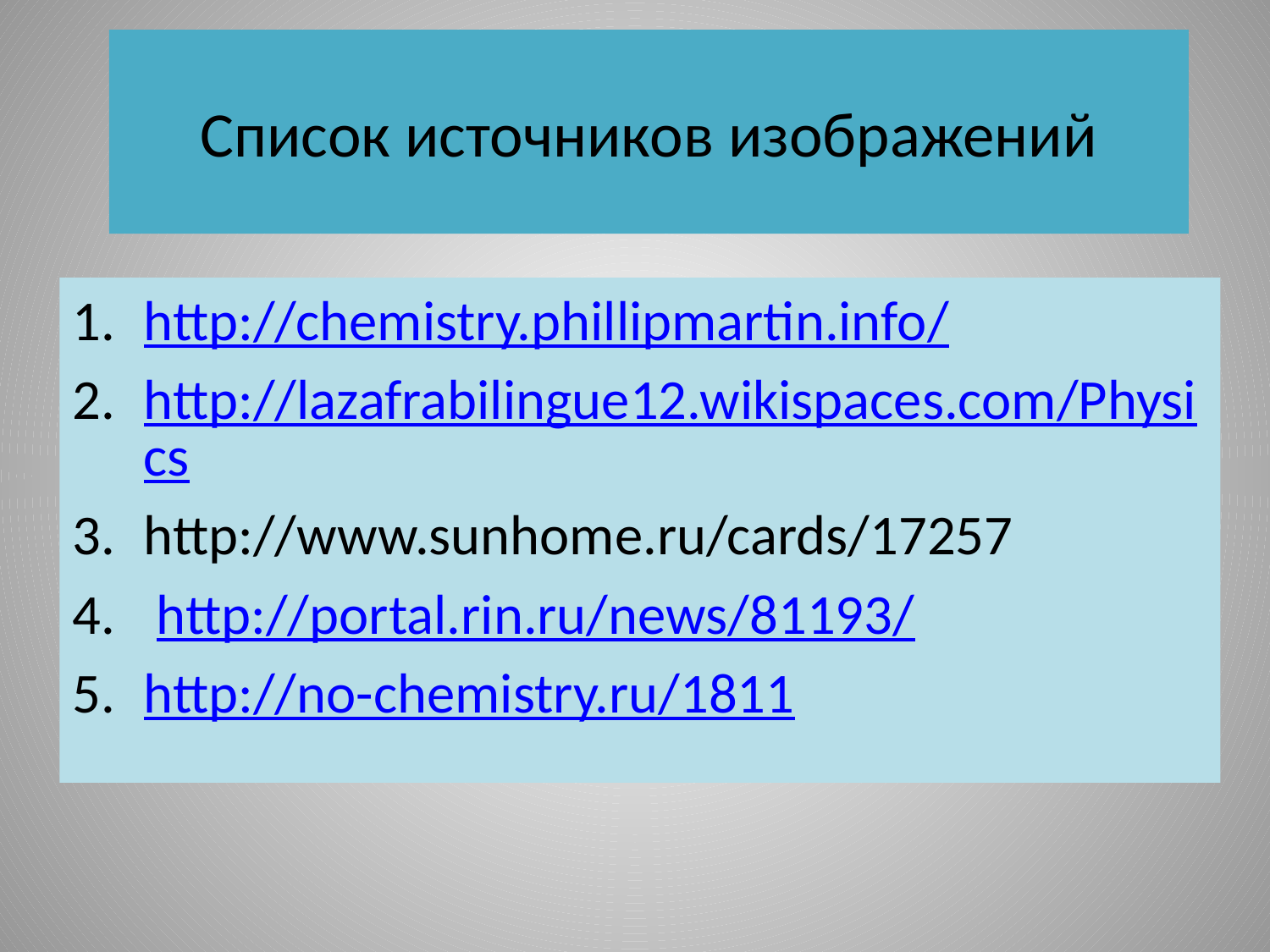

# Список источников изображений
http://chemistry.phillipmartin.info/
http://lazafrabilingue12.wikispaces.com/Physics
http://www.sunhome.ru/cards/17257
 http://portal.rin.ru/news/81193/
http://no-chemistry.ru/1811